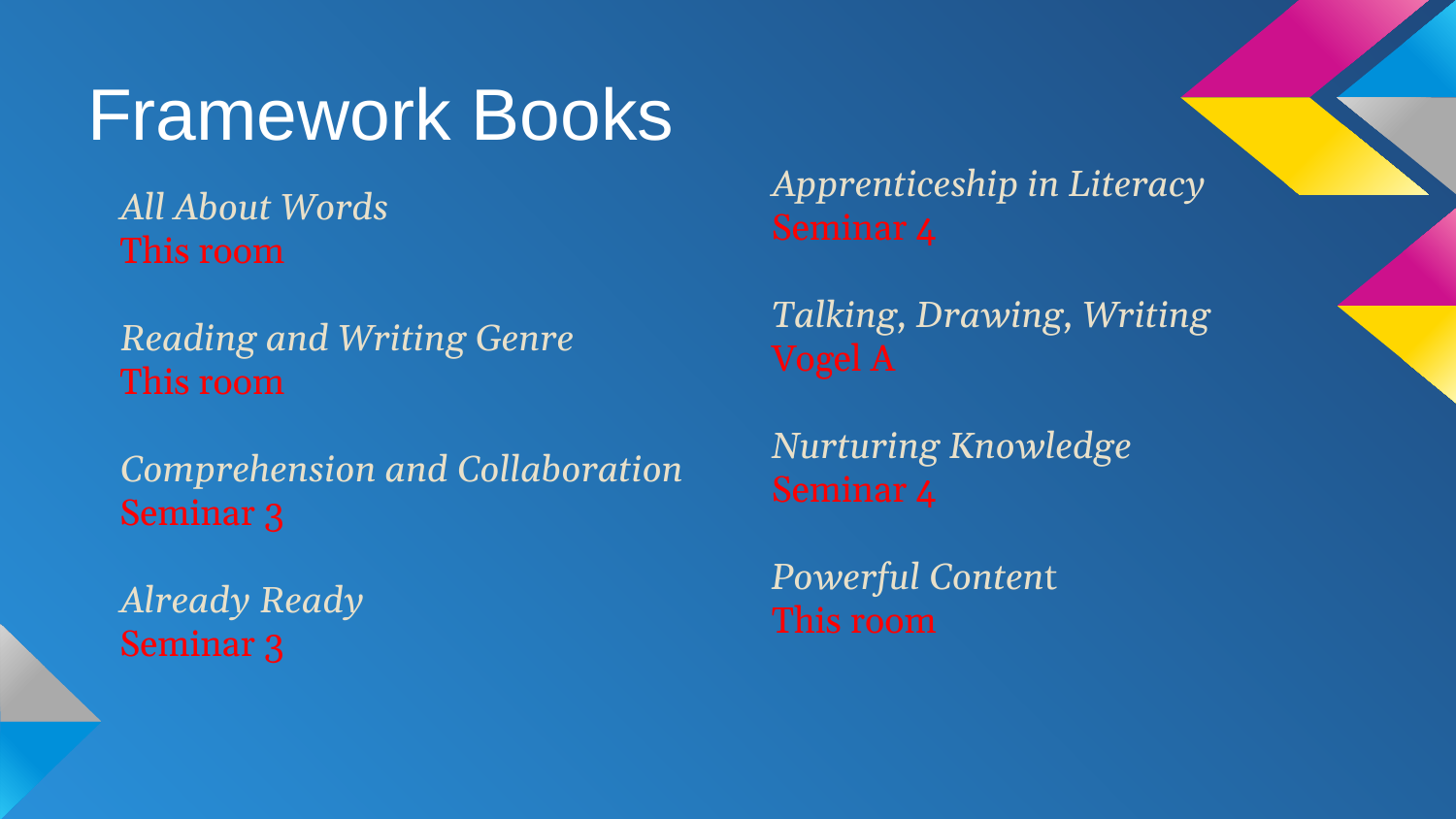

# Framework Books
Apprenticeship in Literacy
Seminar 4

Talking, Drawing, Writing
Vogel A

Nurturing Knowledge
Seminar 4

Powerful Content
This room

All About Words
This room

Reading and Writing Genre
This room

Comprehension and Collaboration
Seminar 3

Already Ready
Seminar 3